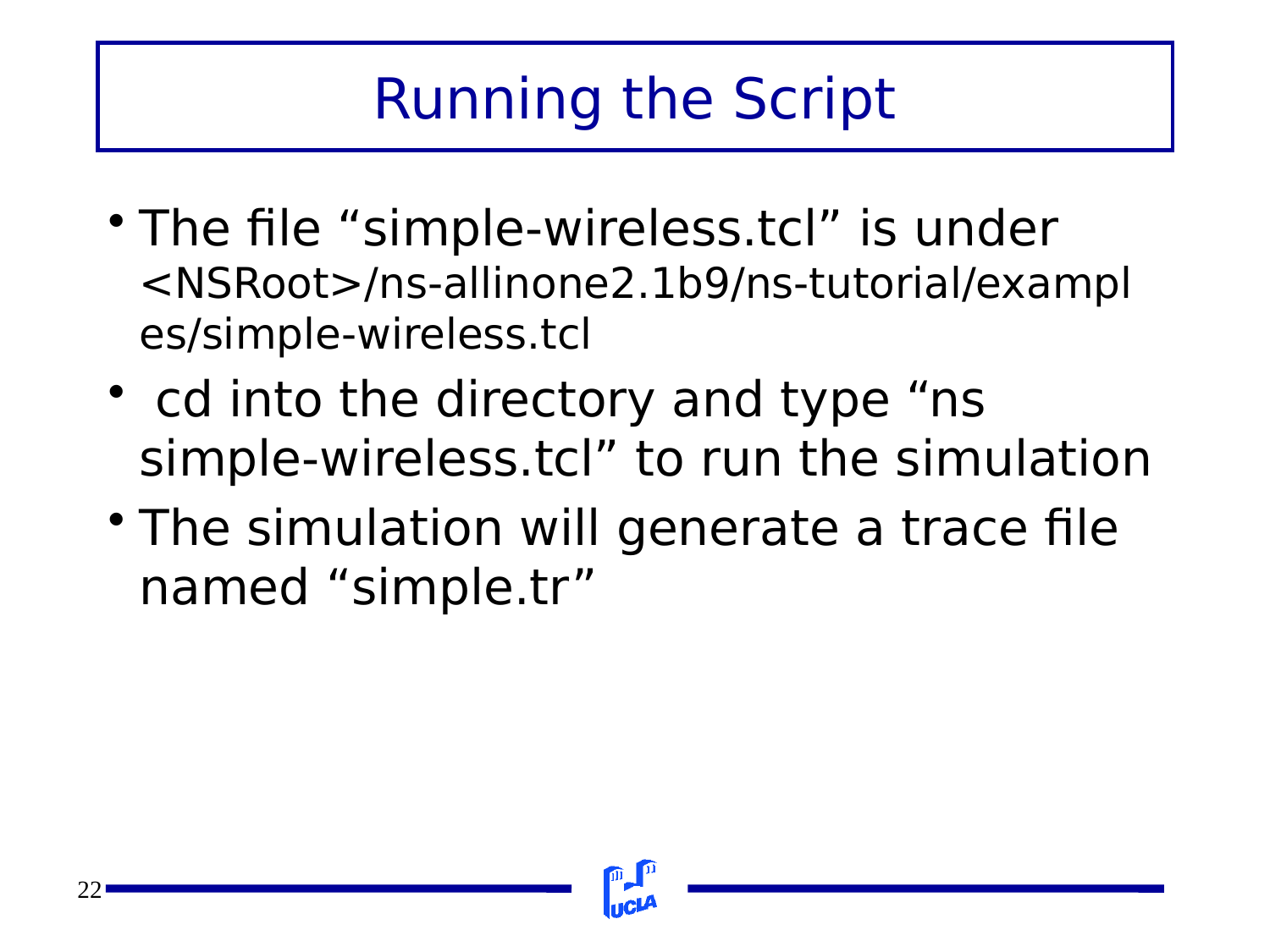

# Running the Script
The file “simple-wireless.tcl” is under <NSRoot>/ns-allinone2.1b9/ns-tutorial/examples/simple-wireless.tcl
 cd into the directory and type “ns simple-wireless.tcl” to run the simulation
The simulation will generate a trace file named “simple.tr”
22